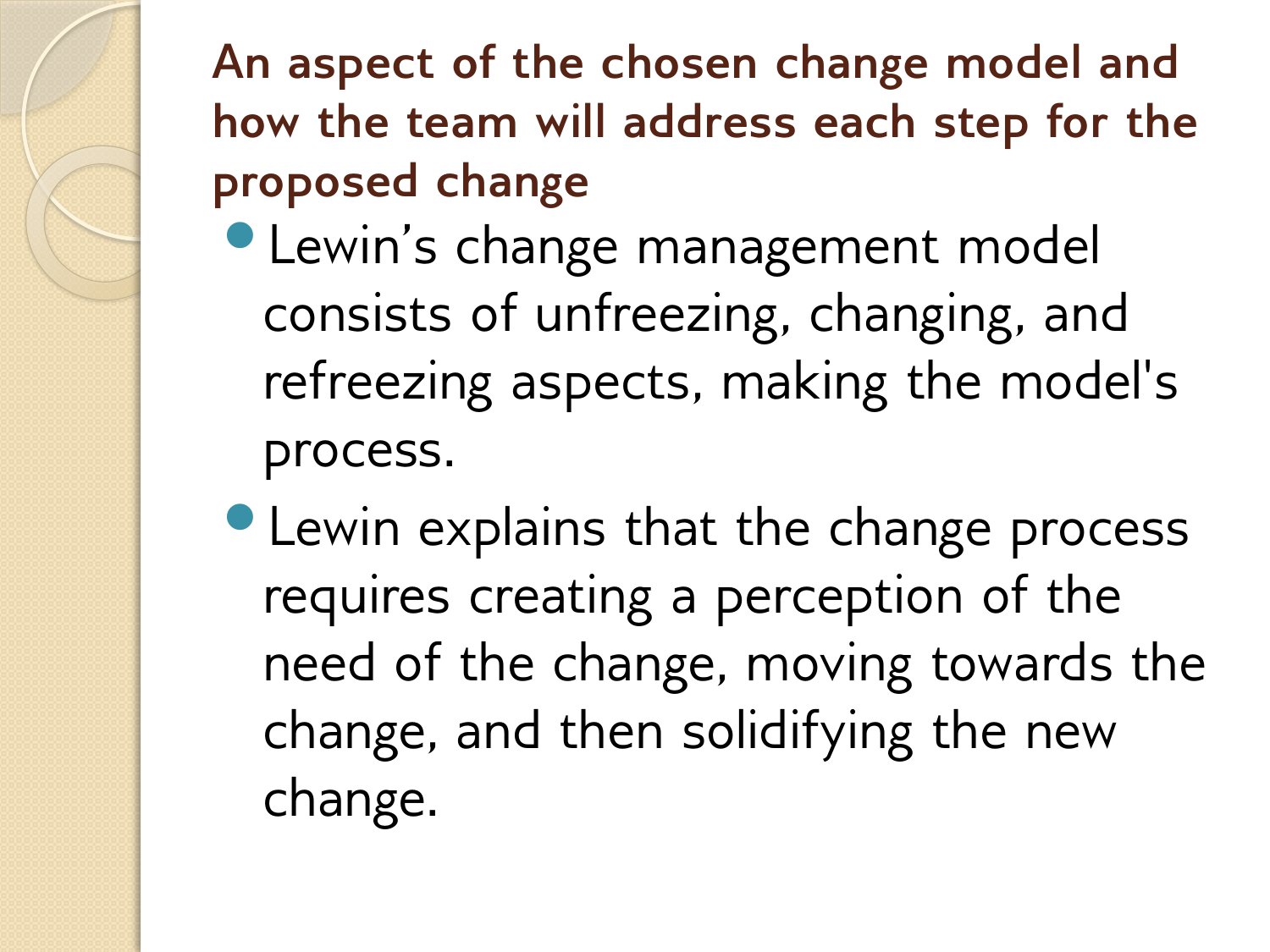

# An aspect of the chosen change model and how the team will address each step for the proposed change
Lewin’s change management model consists of unfreezing, changing, and refreezing aspects, making the model's process.
Lewin explains that the change process requires creating a perception of the need of the change, moving towards the change, and then solidifying the new change.